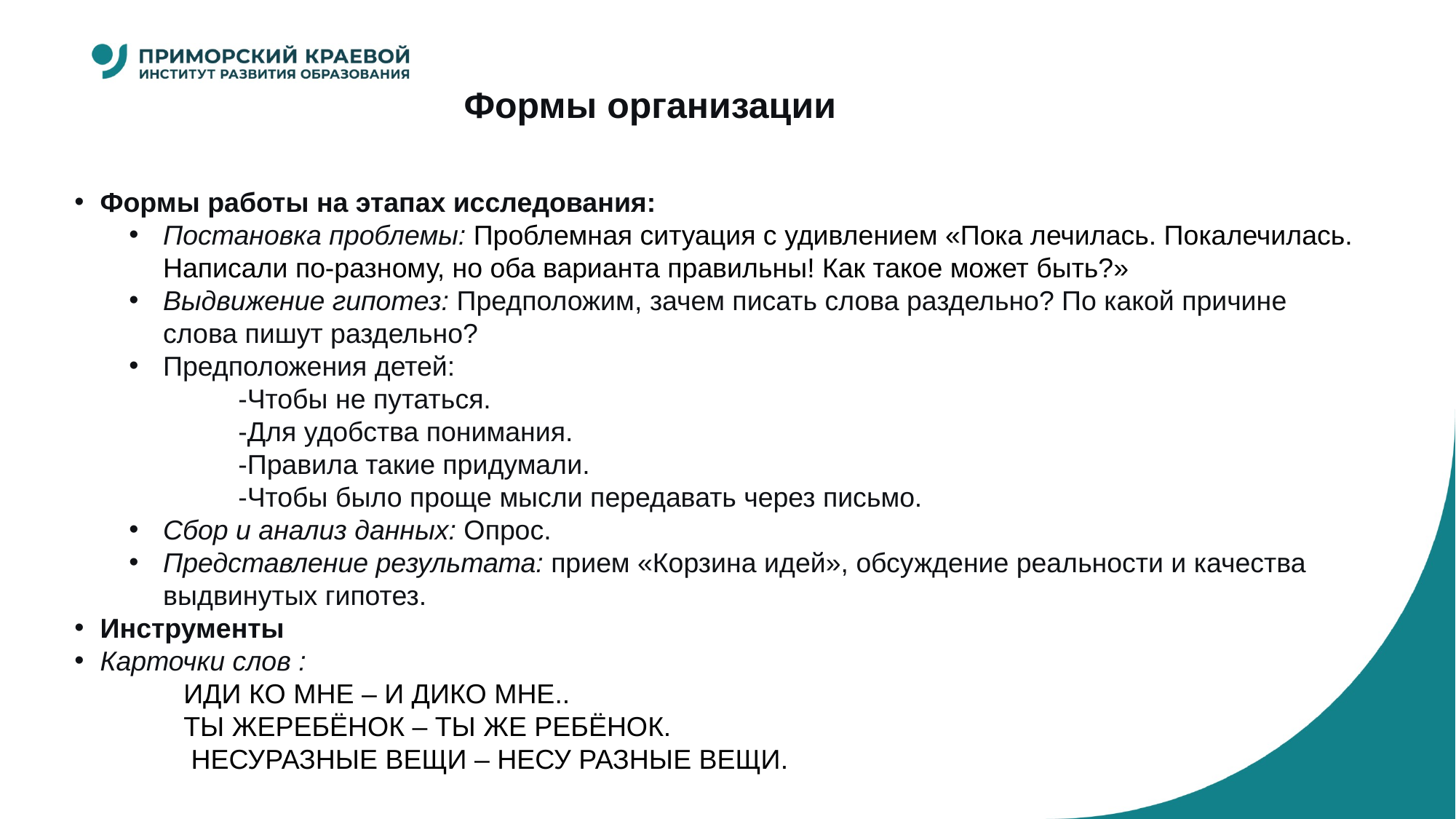

# Формы организации
Формы работы на этапах исследования:
Постановка проблемы: Проблемная ситуация с удивлением «Пока лечилась. Покалечилась. Написали по-разному, но оба варианта правильны! Как такое может быть?»
Выдвижение гипотез: Предположим, зачем писать слова раздельно? По какой причине слова пишут раздельно?
Предположения детей:
	-Чтобы не путаться.
	-Для удобства понимания.
	-Правила такие придумали.
	-Чтобы было проще мысли передавать через письмо.
Сбор и анализ данных: Опрос.
Представление результата: прием «Корзина идей», обсуждение реальности и качества выдвинутых гипотез.
Инструменты
Карточки слов :
	ИДИ КО МНЕ – И ДИКО МНЕ..
	ТЫ ЖЕРЕБЁНОК – ТЫ ЖЕ РЕБЁНОК.
	 НЕСУРАЗНЫЕ ВЕЩИ – НЕСУ РАЗНЫЕ ВЕЩИ.